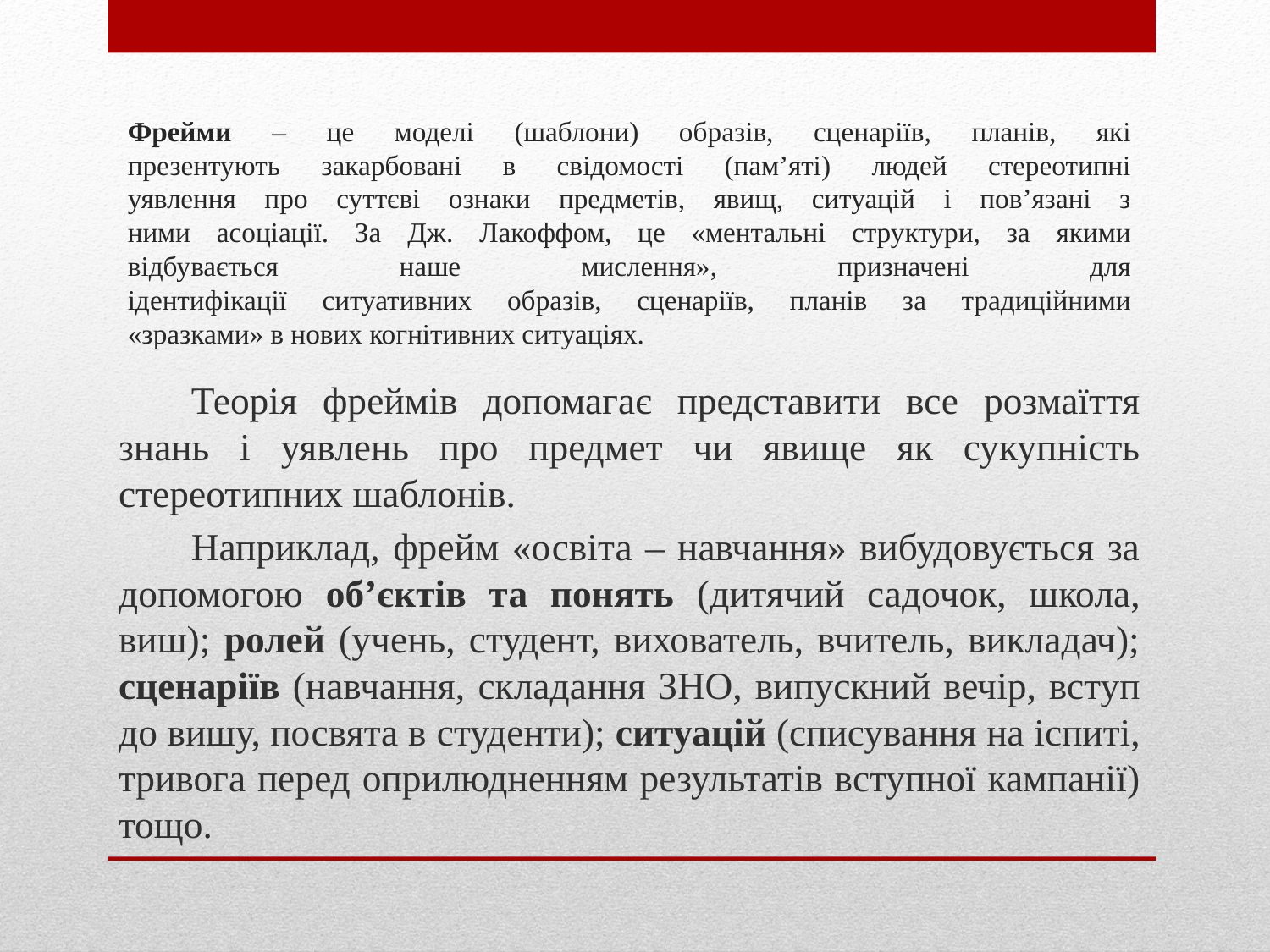

# Фрейми – це моделі (шаблони) образів, сценаріїв, планів, які презентують закарбовані в свідомості (пам’яті) людей стереотипні уявлення про суттєві ознаки предметів, явищ, ситуацій і пов’язані з ними асоціації. За Дж. Лакоффом, це «ментальні структури, за якими відбувається наше мислення», призначені для ідентифікації ситуативних образів, сценаріїв, планів за традиційними «зразками» в нових когнітивних ситуаціях.
Теорія фреймів допомагає представити все розмаїття знань і уявлень про предмет чи явище як сукупність стереотипних шаблонів.
Наприклад, фрейм «освіта – навчання» вибудовується за допомогою об’єктів та понять (дитячий садочок, школа, виш); ролей (учень, студент, вихователь, вчитель, викладач); сценаріїв (навчання, складання ЗНО, випускний вечір, вступ до вишу, посвята в студенти); ситуацій (списування на іспиті, тривога перед оприлюдненням результатів вступної кампанії) тощо.